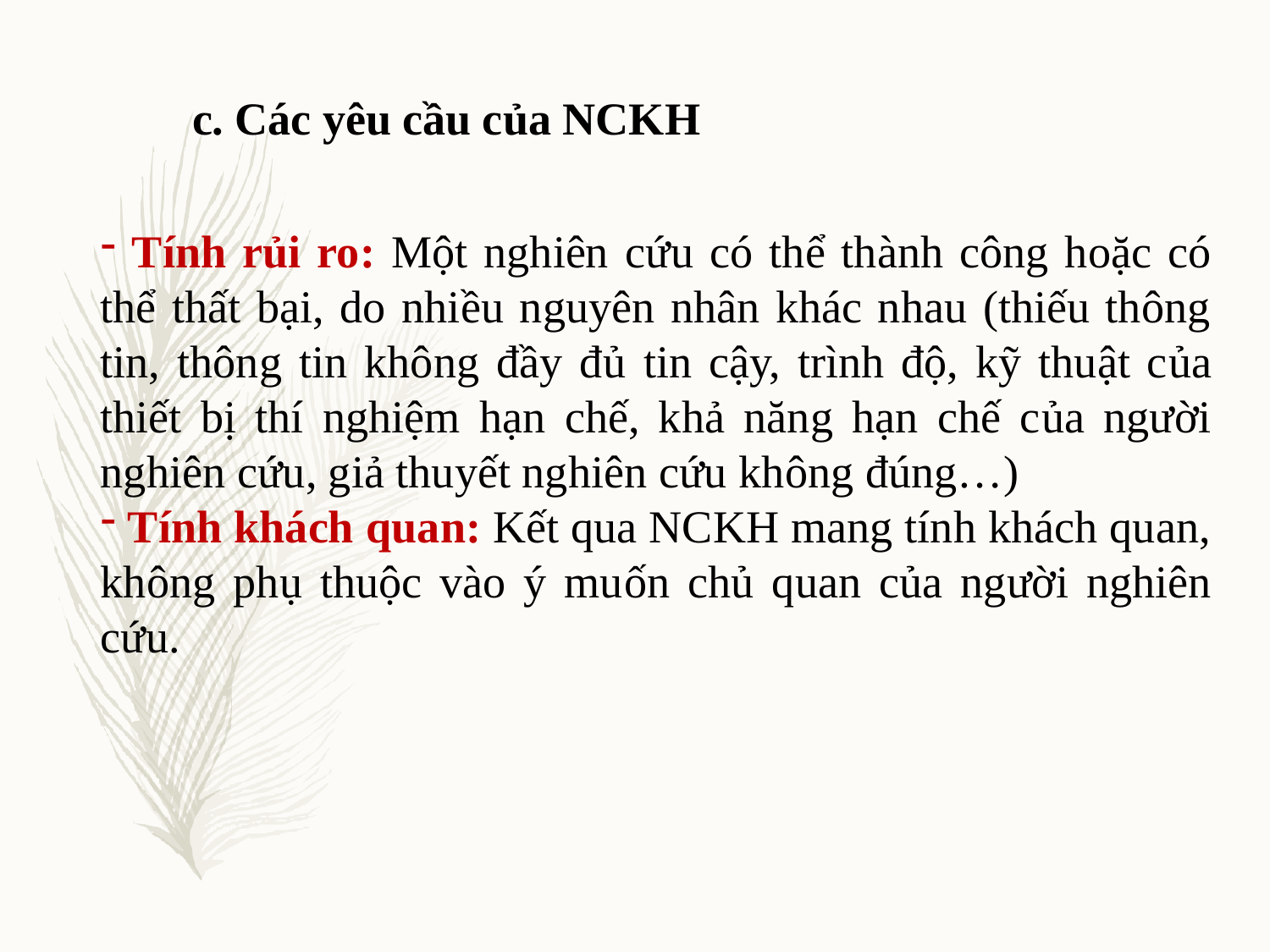

# c. Các yêu cầu của NCKH
 Tính rủi ro: Một nghiên cứu có thể thành công hoặc có thể thất bại, do nhiều nguyên nhân khác nhau (thiếu thông tin, thông tin không đầy đủ tin cậy, trình độ, kỹ thuật của thiết bị thí nghiệm hạn chế, khả năng hạn chế của người nghiên cứu, giả thuyết nghiên cứu không đúng…)
 Tính khách quan: Kết qua NCKH mang tính khách quan, không phụ thuộc vào ý muốn chủ quan của người nghiên cứu.